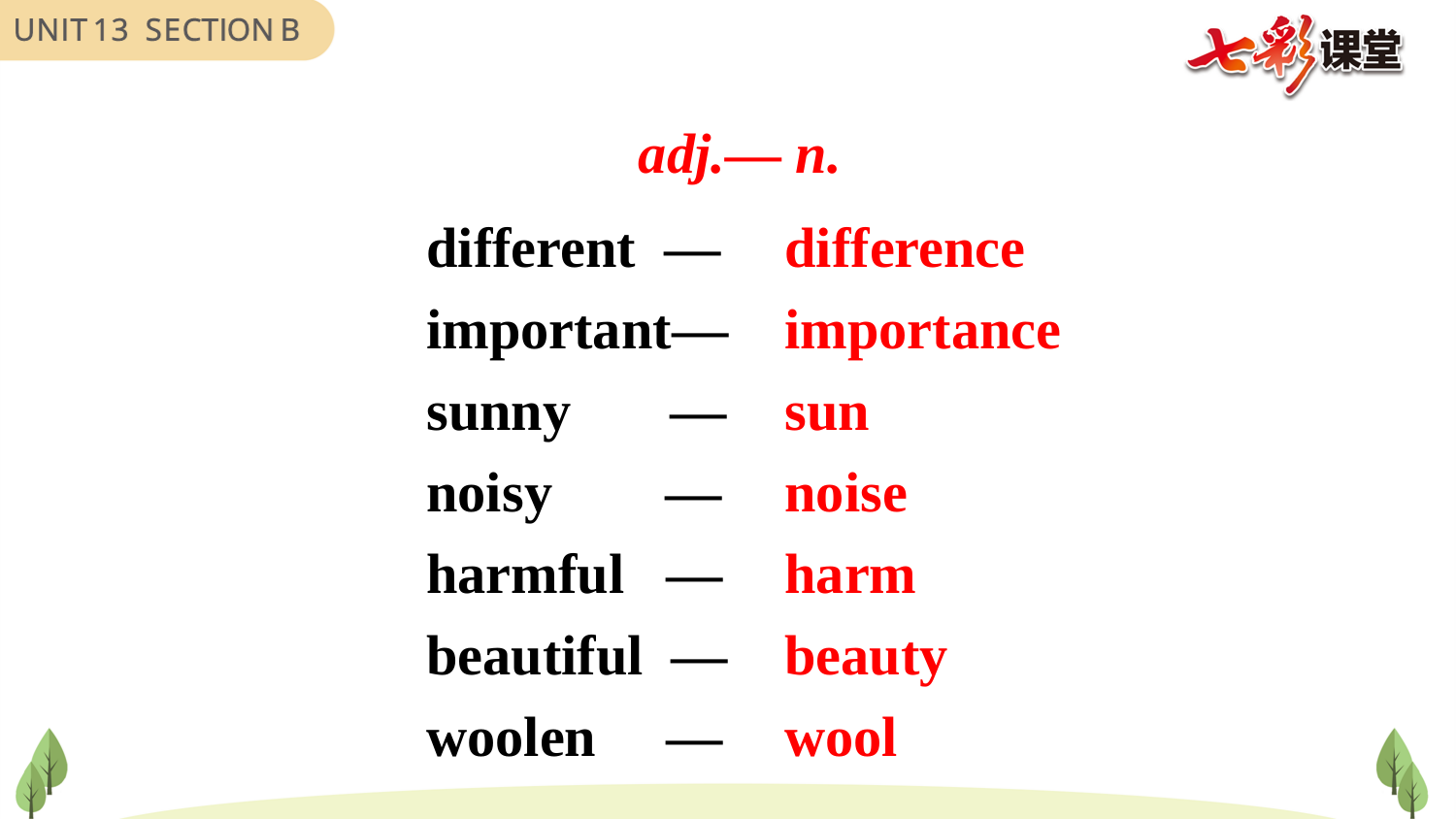

adj.— n.
different  —important—sunny       —noisy        —harmful   —beautiful  —woolen     —
difference
importance
sun
noise
harm
beauty
wool